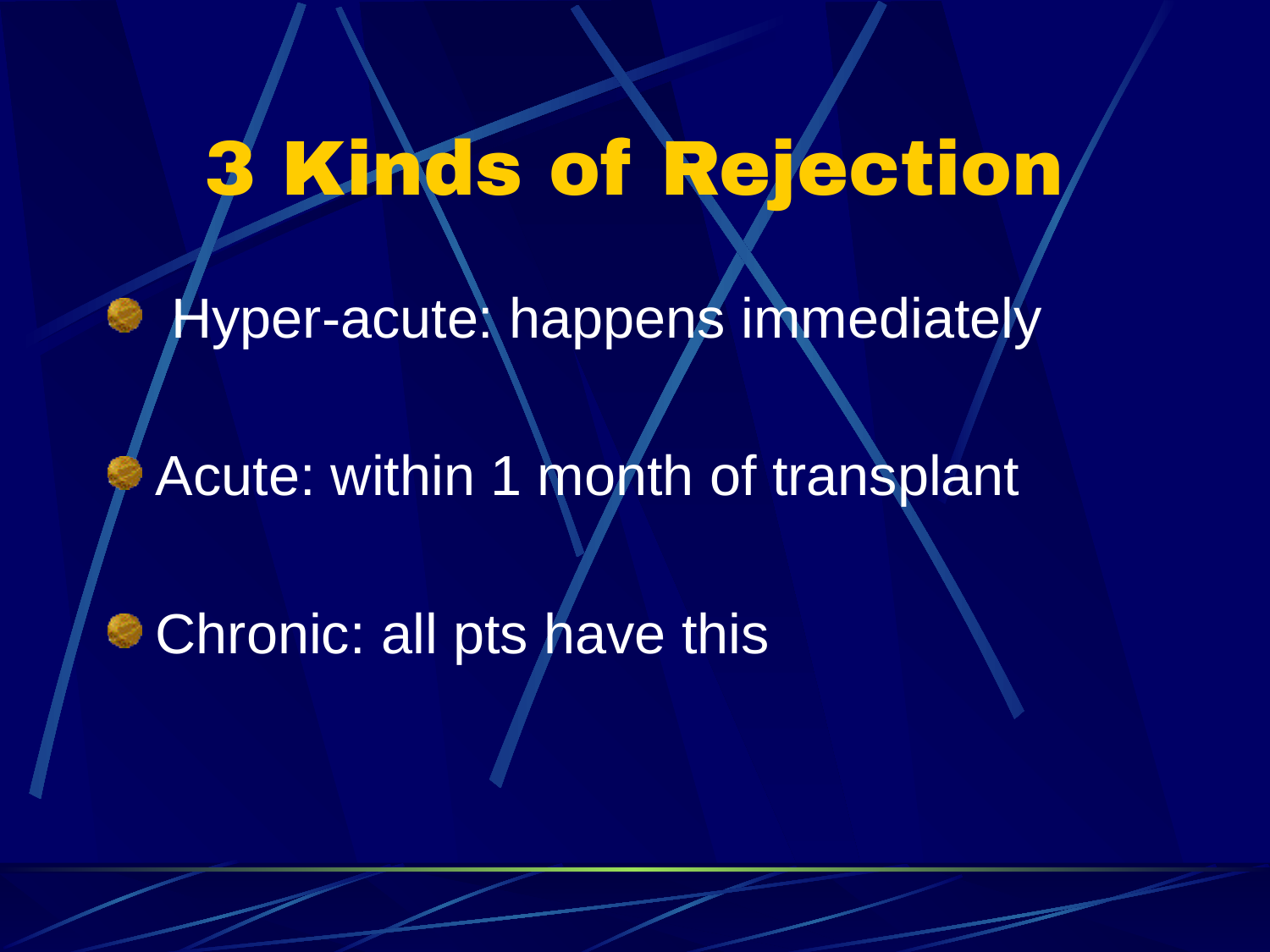

# 3 Kinds of Rejection
 Hyper-acute: happens immediately

Acute: within 1 month of transplant

Chronic: all pts have this